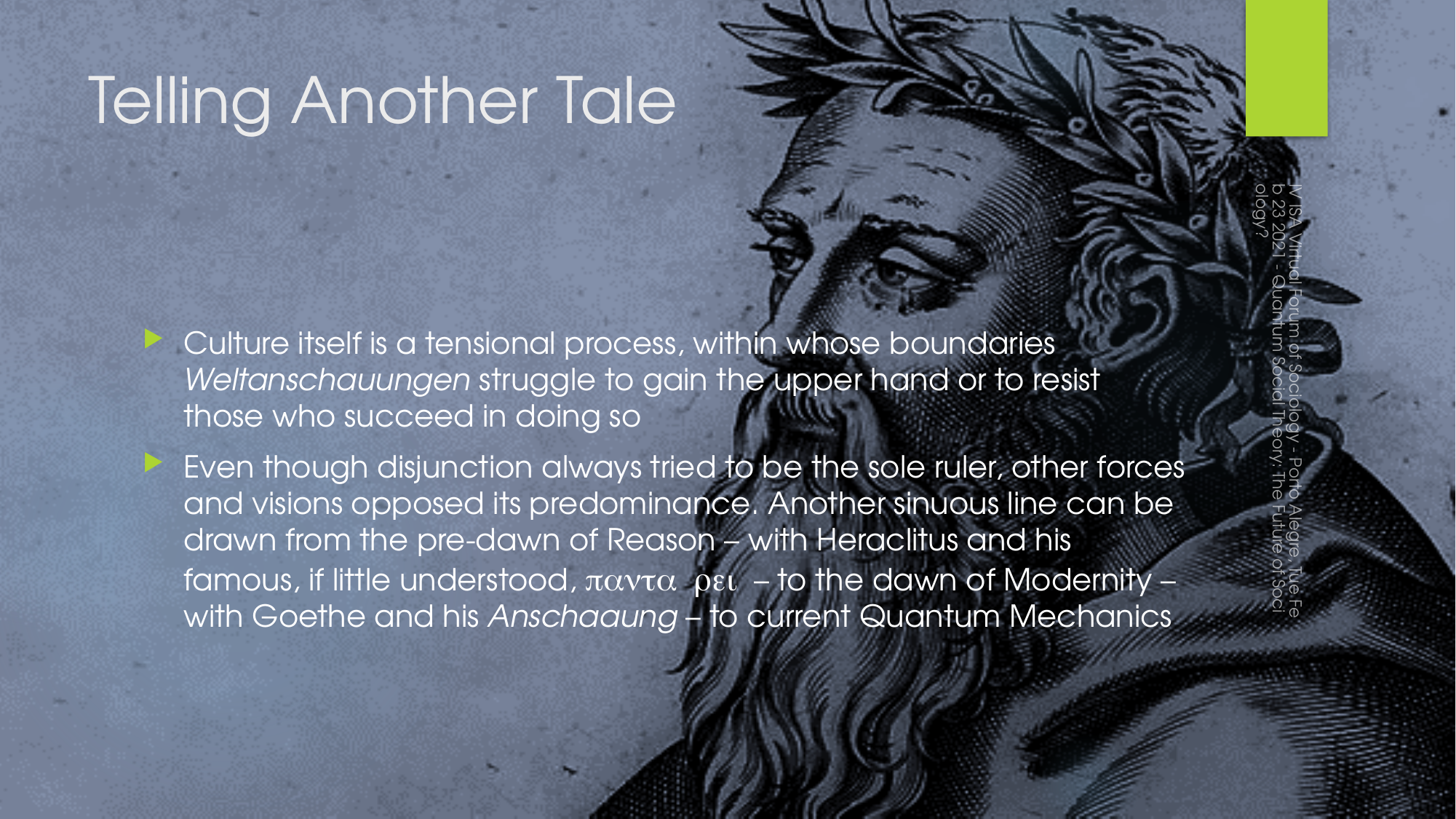

# Telling Another Tale
Culture itself is a tensional process, within whose boundaries Weltanschauungen struggle to gain the upper hand or to resist those who succeed in doing so
Even though disjunction always tried to be the sole ruler, other forces and visions opposed its predominance. Another sinuous line can be drawn from the pre-dawn of Reason – with Heraclitus and his famous, if little understood, παντα ρει – to the dawn of Modernity – with Goethe and his Anschaaung – to current Quantum Mechanics
IV ISA Virtual Forum of Sociology - Porto Alegre, Tue Feb 23 2021 - Quantum Social Theory: The Future of Sociology?